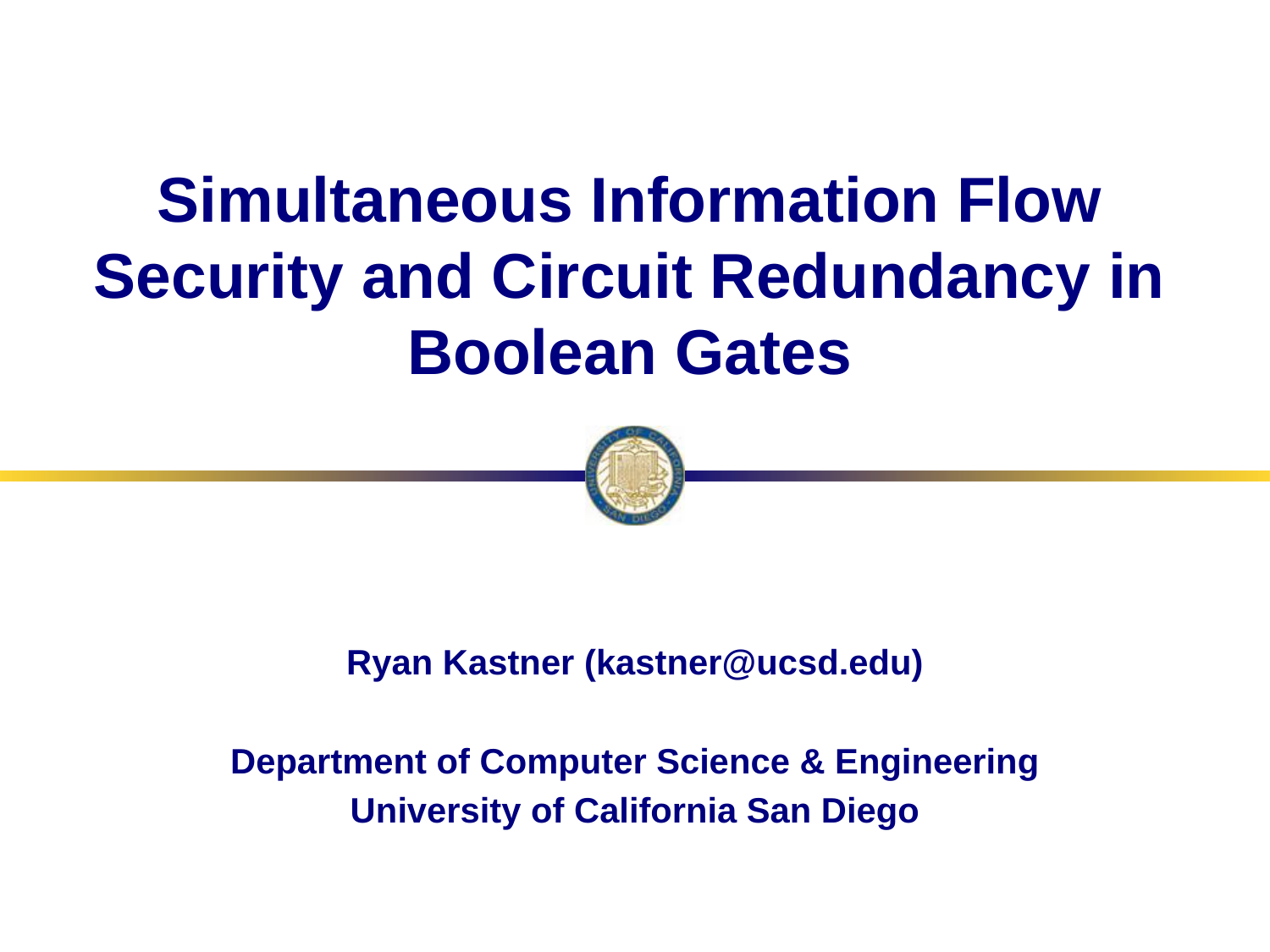

# Simultaneous Information Flow Security and Circuit Redundancy in Boolean Gates
Ryan Kastner (kastner@ucsd.edu)

Department of Computer Science & Engineering
University of California San Diego